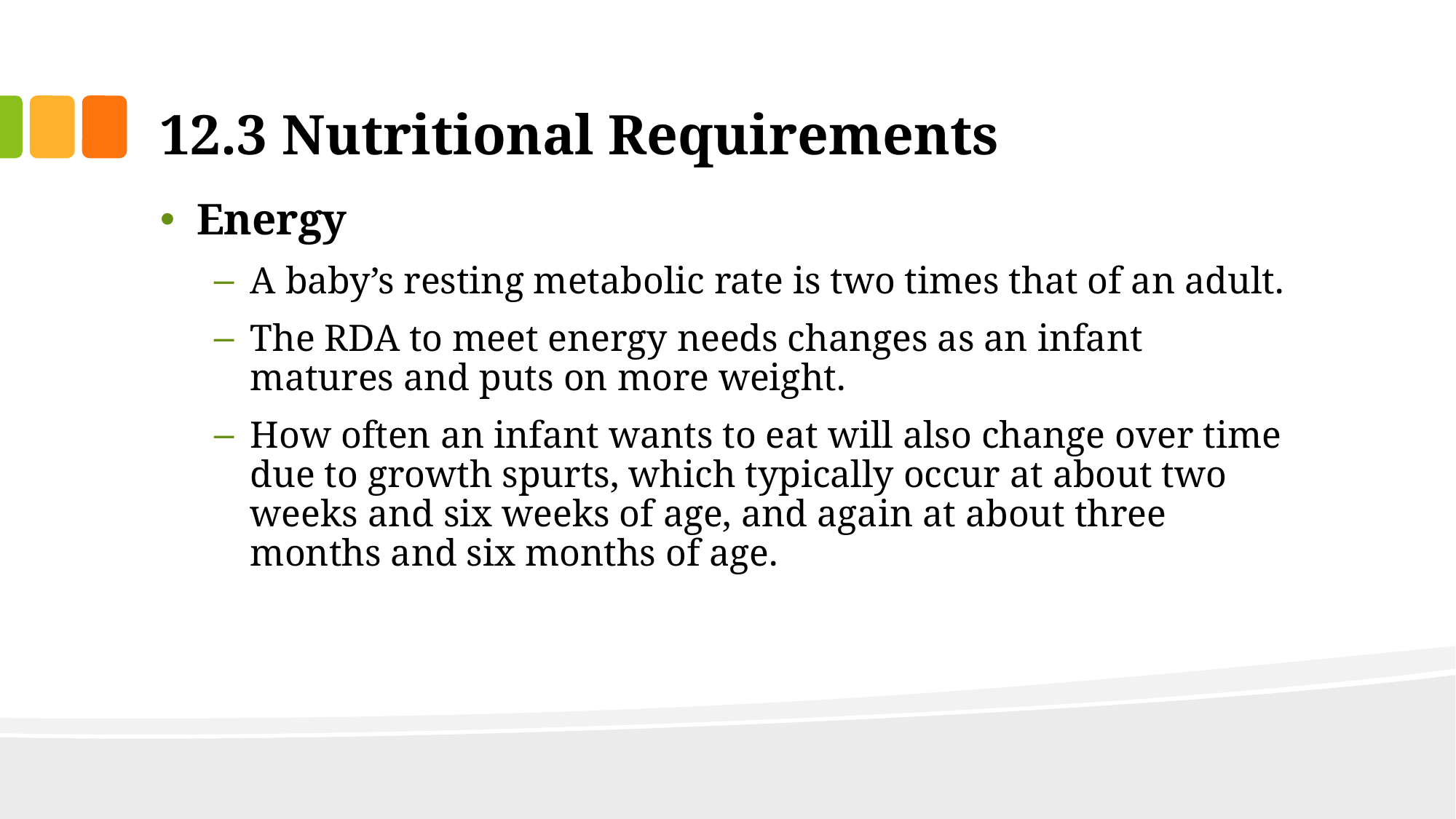

# 12.3 Nutritional Requirements
Energy
A baby’s resting metabolic rate is two times that of an adult.
The RDA to meet energy needs changes as an infant matures and puts on more weight.
How often an infant wants to eat will also change over time due to growth spurts, which typically occur at about two weeks and six weeks of age, and again at about three months and six months of age.